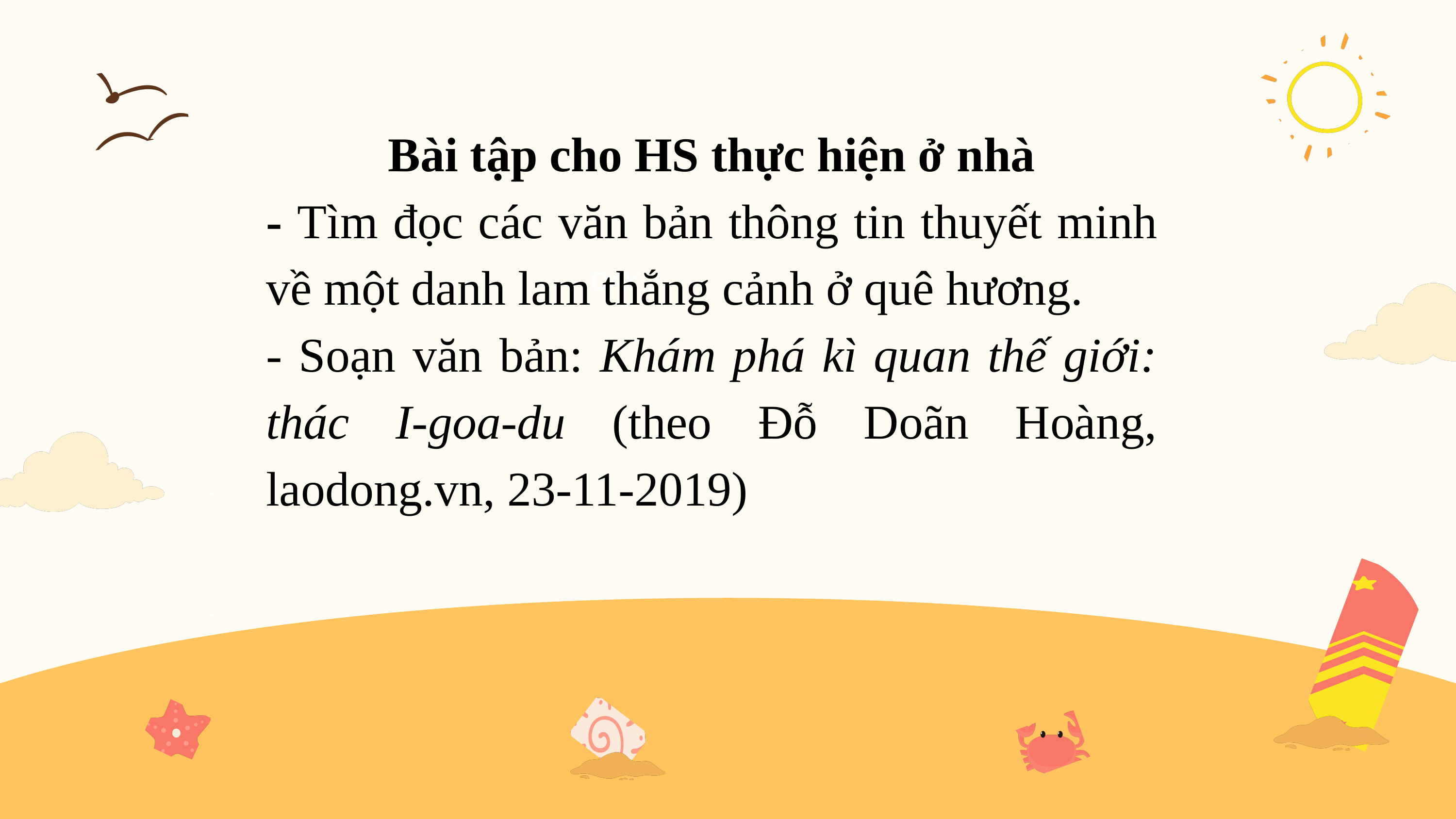

Bài tập cho HS thực hiện ở nhà
- Tìm đọc các văn bản thông tin thuyết minh về một danh lam thắng cảnh ở quê hương.
- Soạn văn bản: Khám phá kì quan thế giới: thác I-goa-du (theo Đỗ Doãn Hoàng, laodong.vn, 23-11-2019)
DAY 2

-

-